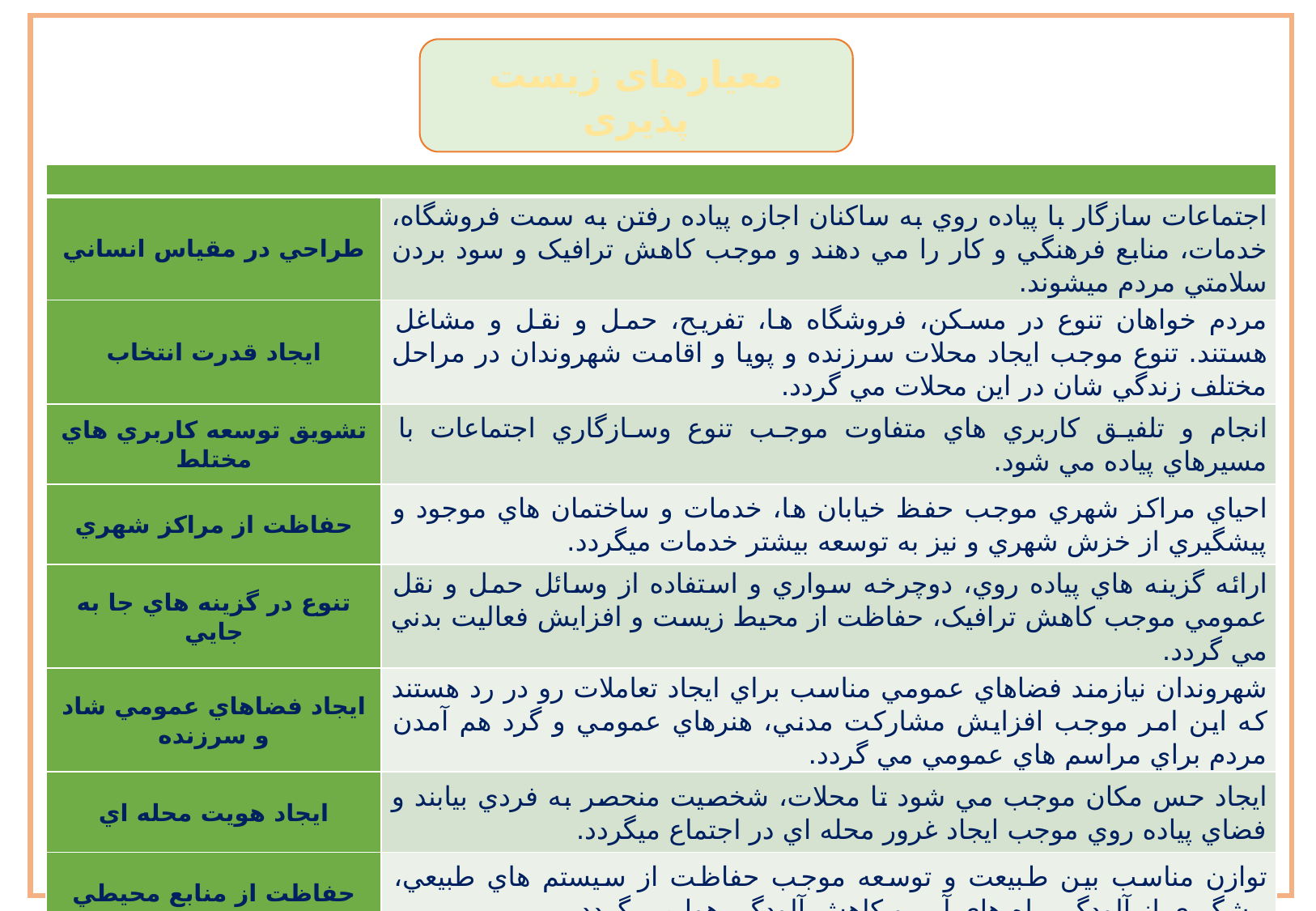

معيارهای زيست پذيری
|  |  |
| --- | --- |
| طراحي در مقياس انساني | اجتماعات سازگار با پياده روي به ساکنان اجازه پياده رفتن به سمت فروشگاه، خدمات، منابع فرهنگي و کار را مي دهند و موجب کاهش ترافيک و سود بردن سلامتي مردم مي­شوند. |
| ايجاد قدرت انتخاب | مردم خواهان تنوع در مسکن، فروشگاه ها، تفريح، حمل و نقل و مشاغل هستند. تنوع موجب ايجاد محلات سرزنده و پويا و اقامت شهروندان در مراحل مختلف زندگي شان در اين محلات مي گردد. |
| تشويق توسعه کاربري هاي مختلط | انجام و تلفيق کاربري هاي متفاوت موجب تنوع وسازگاري اجتماعات با مسيرهاي پياده مي شود. |
| حفاظت از مراکز شهري | احياي مراکز شهري موجب حفظ خيابان ها، خدمات و ساختمان هاي موجود و پيشگيري از خزش شهري و نيز به توسعه بيشتر خدمات مي­گردد. |
| تنوع در گزينه هاي جا به جايي | ارائه گزينه هاي پياده روي، دوچرخه سواري و استفاده از وسائل حمل و نقل عمومي موجب کاهش ترافيک، حفاظت از محيط زيست و افزايش فعاليت بدني مي گردد. |
| ايجاد فضاهاي عمومي شاد و سرزنده | شهروندان نيازمند فضاهاي عمومي مناسب براي ايجاد تعاملات رو در رد هستند که اين امر موجب افزايش مشارکت مدني، هنرهاي عمومي و گرد هم آمدن مردم براي مراسم هاي عمومي مي گردد. |
| ايجاد هويت محله اي | ايجاد حس مکان موجب مي شود تا محلات، شخصيت منحصر به فردي بيابند و فضاي پياده روي موجب ايجاد غرور محله اي در اجتماع مي­گردد. |
| حفاظت از منابع محيطي | توازن مناسب بين طبيعت و توسعه موجب حفاظت از سيستم هاي طبيعي، پيشگيري از آلودگي راه هاي آبي و کاهش آلودگي هوا مي گردد. |
|  |  |